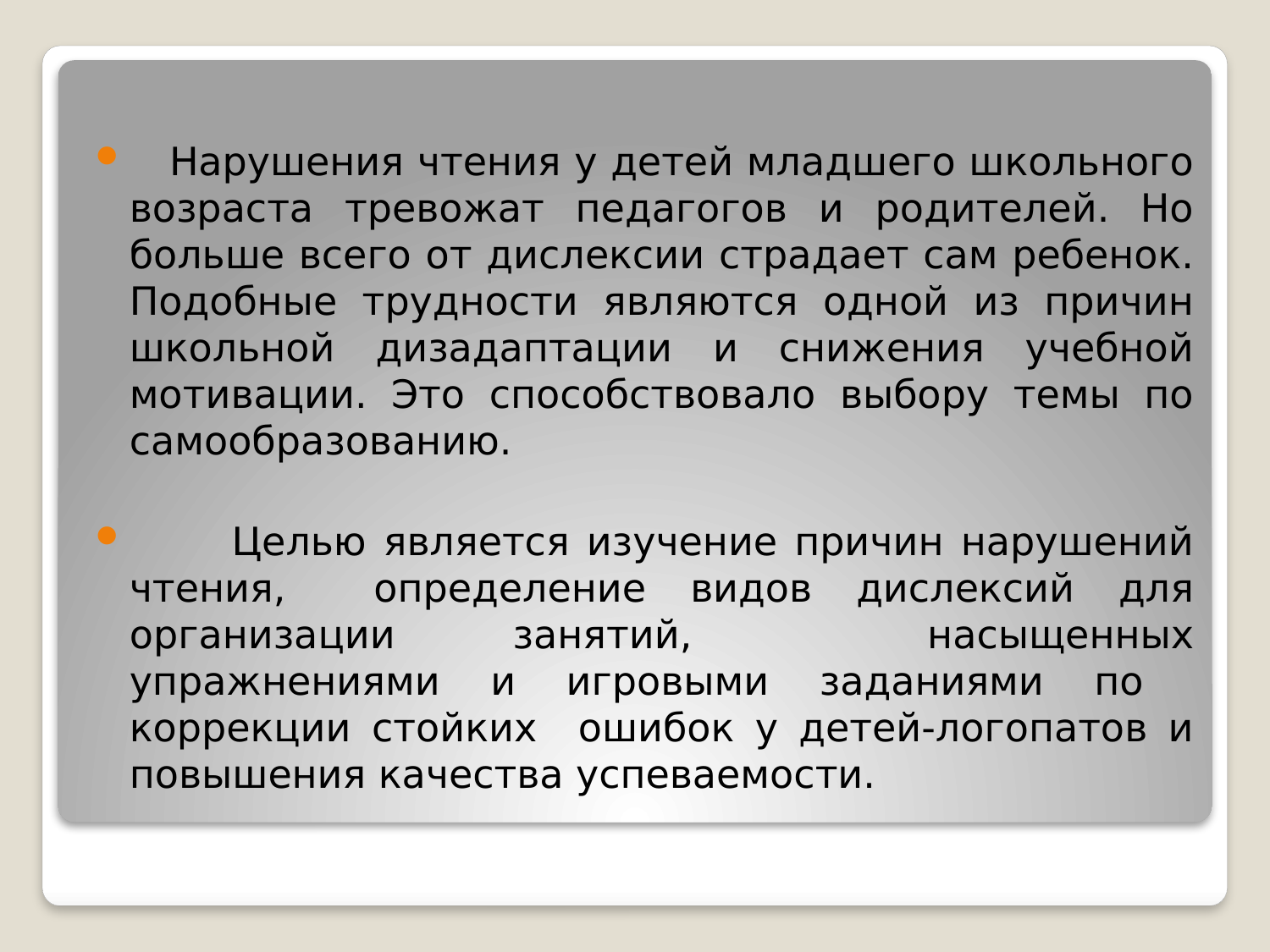

Нарушения чтения у детей младшего школьного возраста тревожат педагогов и родителей. Но больше всего от дислексии страдает сам ребенок. Подобные трудности являются одной из причин школьной дизадаптации и снижения учебной мотивации. Это способствовало выбору темы по самообразованию.

      Целью является изучение причин нарушений чтения,  определение видов дислексий для организации занятий,  насыщенных упражнениями и игровыми заданиями по  коррекции стойких  ошибок у детей-логопатов и повышения качества успеваемости.